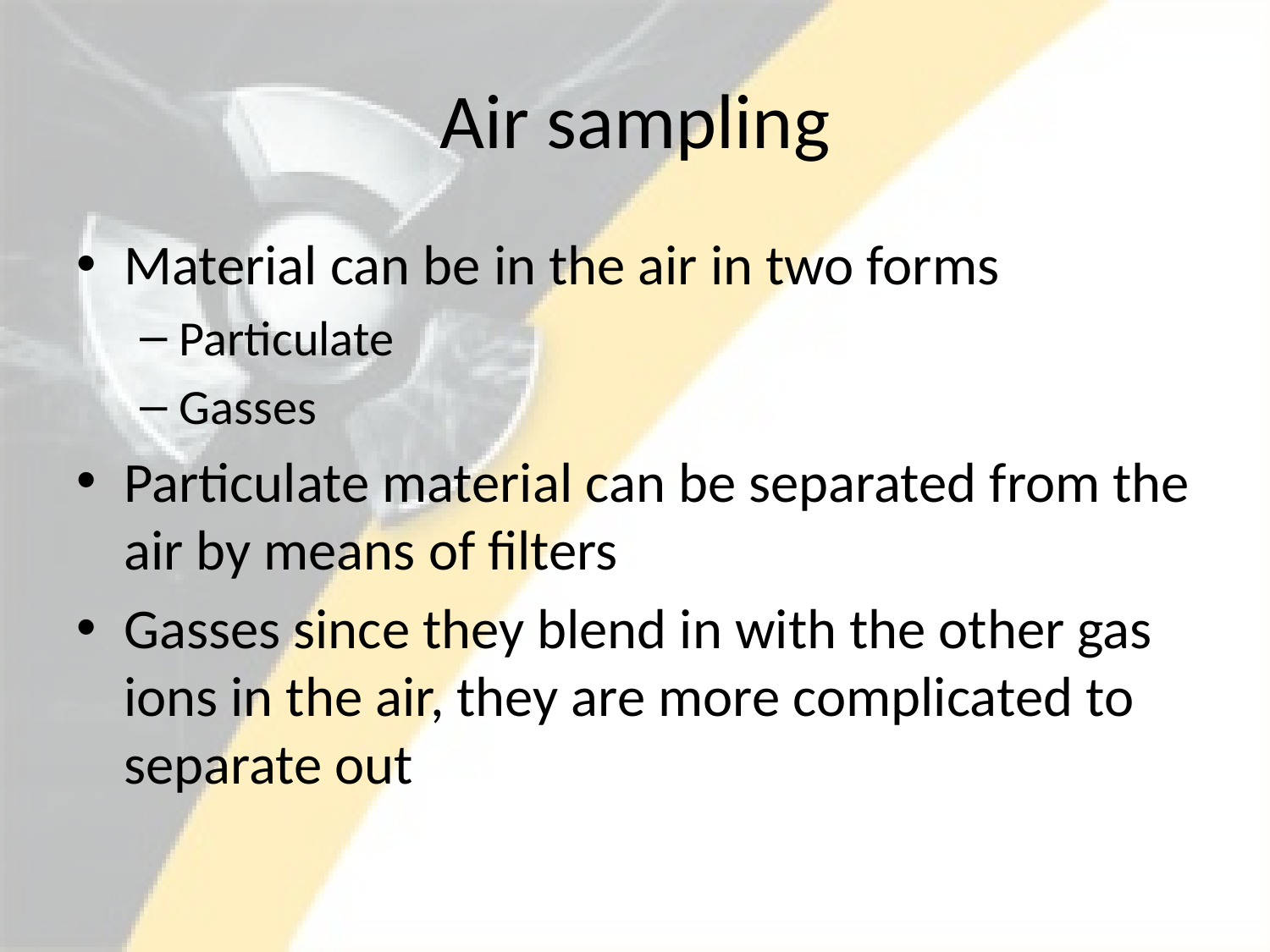

# Air sampling
Material can be in the air in two forms
Particulate
Gasses
Particulate material can be separated from the air by means of filters
Gasses since they blend in with the other gas ions in the air, they are more complicated to separate out